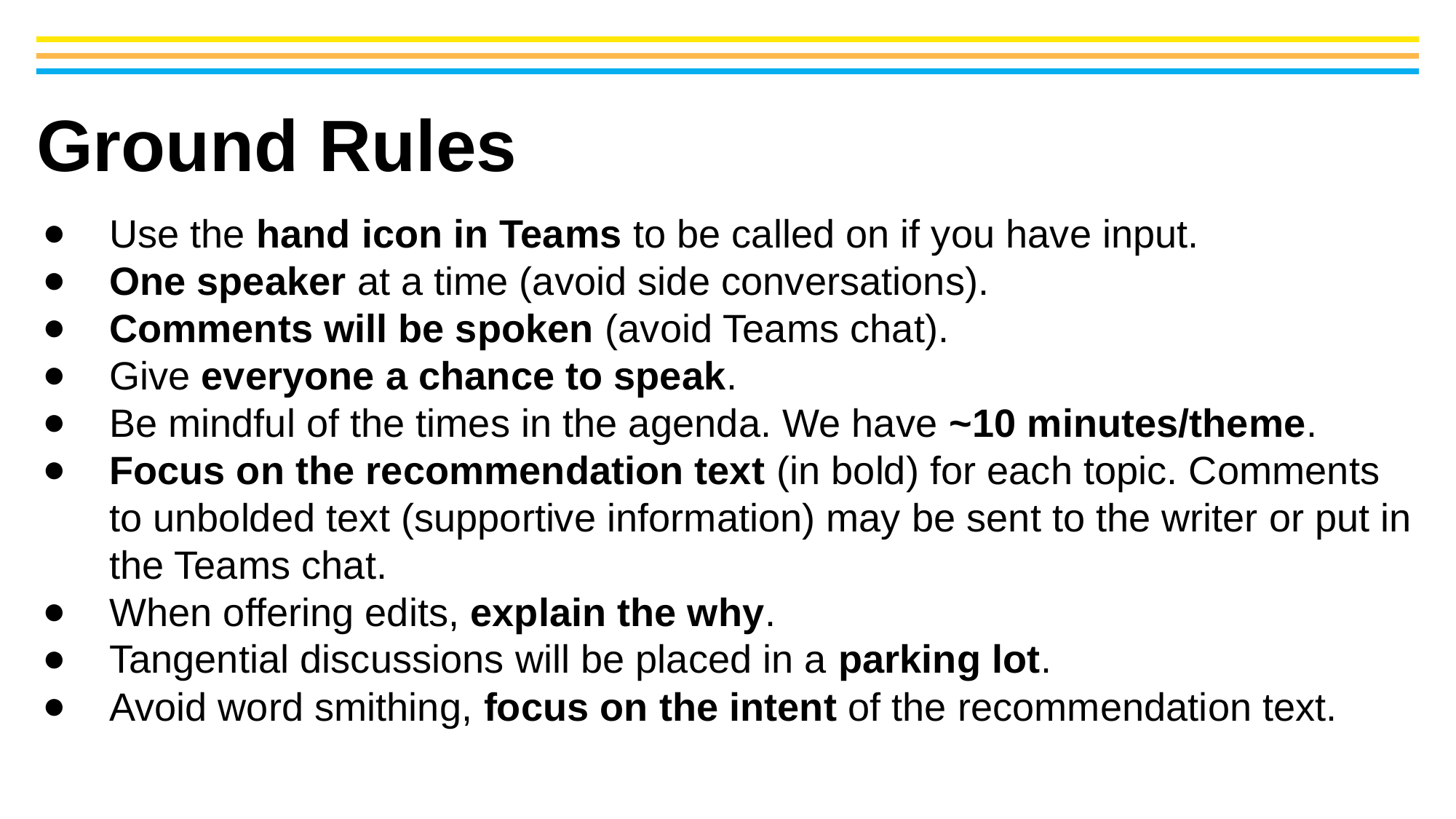

# Ground Rules
Use the hand icon in Teams to be called on if you have input.
One speaker at a time (avoid side conversations).
Comments will be spoken (avoid Teams chat).
Give everyone a chance to speak.
Be mindful of the times in the agenda. We have ~10 minutes/theme.
Focus on the recommendation text (in bold) for each topic. Comments to unbolded text (supportive information) may be sent to the writer or put in the Teams chat.
When offering edits, explain the why.
Tangential discussions will be placed in a parking lot.
Avoid word smithing, focus on the intent of the recommendation text.